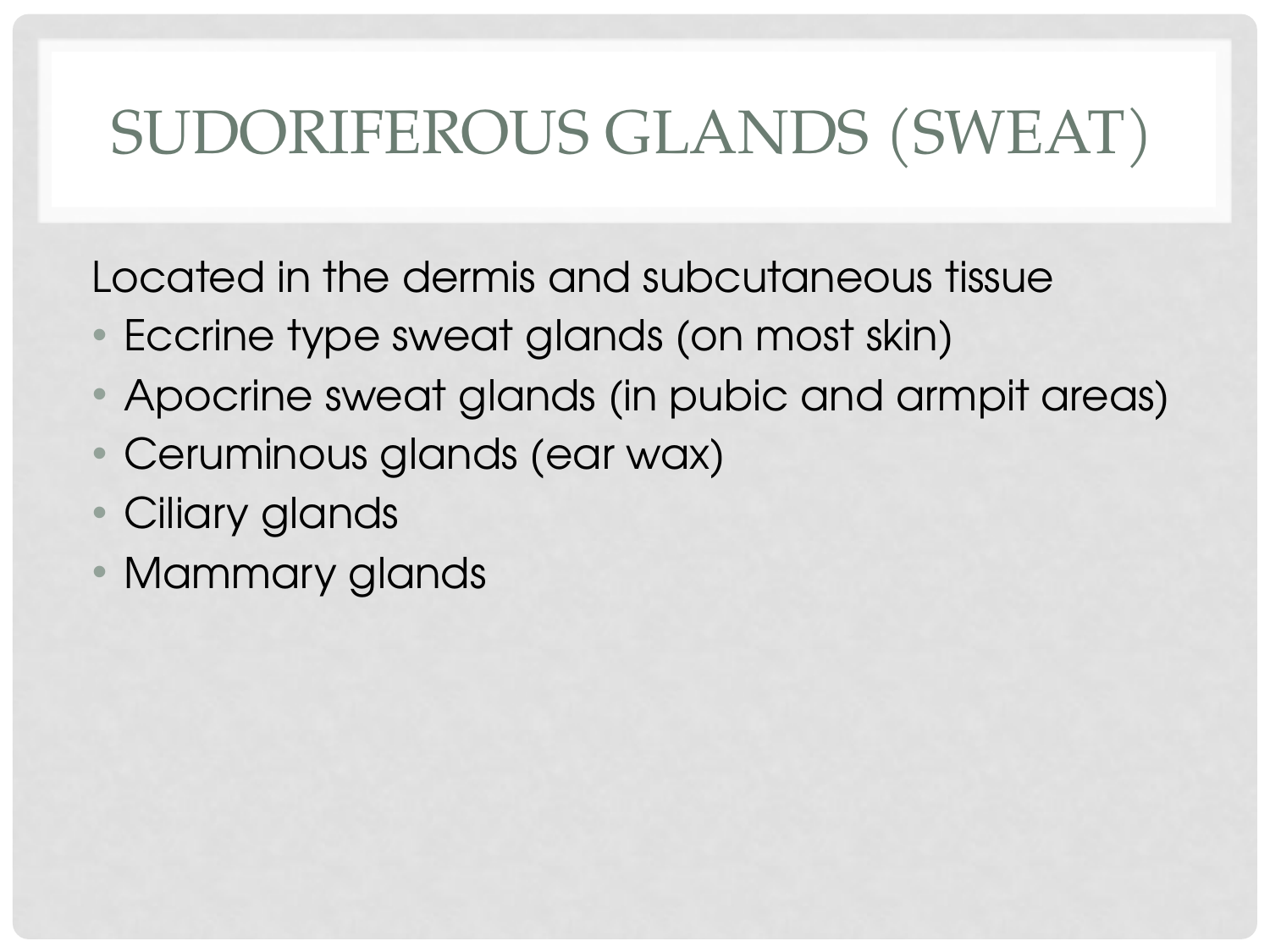

# Sudoriferous glands (sweat)
Located in the dermis and subcutaneous tissue
Eccrine type sweat glands (on most skin)
Apocrine sweat glands (in pubic and armpit areas)
Ceruminous glands (ear wax)
Ciliary glands
Mammary glands